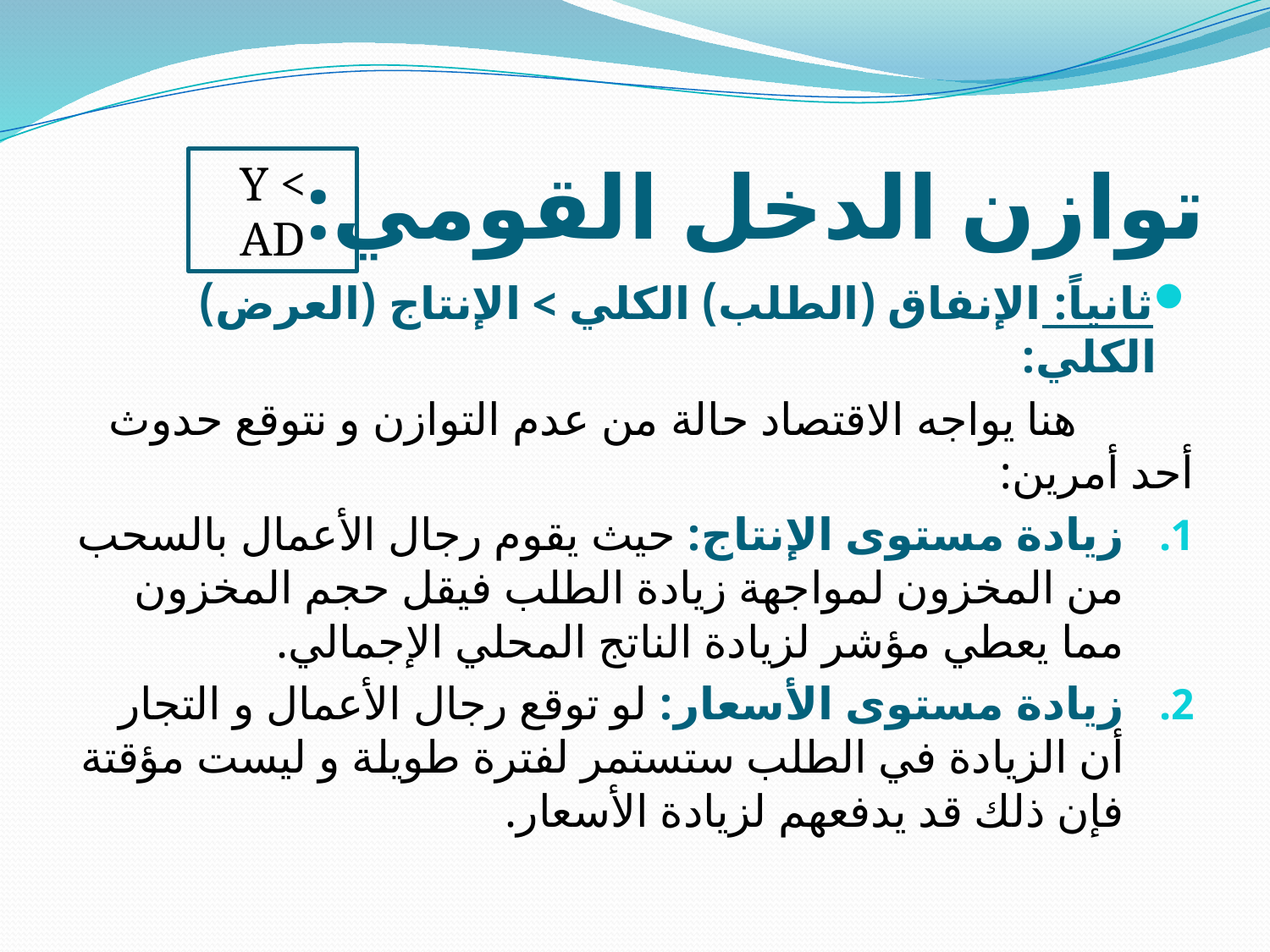

# توازن الدخل القومي:
Y < AD
ثانياً: الإنفاق (الطلب) الكلي > الإنتاج (العرض) الكلي:
          هنا يواجه الاقتصاد حالة من عدم التوازن و نتوقع حدوث أحد أمرين:
زيادة مستوى الإنتاج: حيث يقوم رجال الأعمال بالسحب من المخزون لمواجهة زيادة الطلب فيقل حجم المخزون مما يعطي مؤشر لزيادة الناتج المحلي الإجمالي.
زيادة مستوى الأسعار: لو توقع رجال الأعمال و التجار أن الزيادة في الطلب ستستمر لفترة طويلة و ليست مؤقتة فإن ذلك قد يدفعهم لزيادة الأسعار.